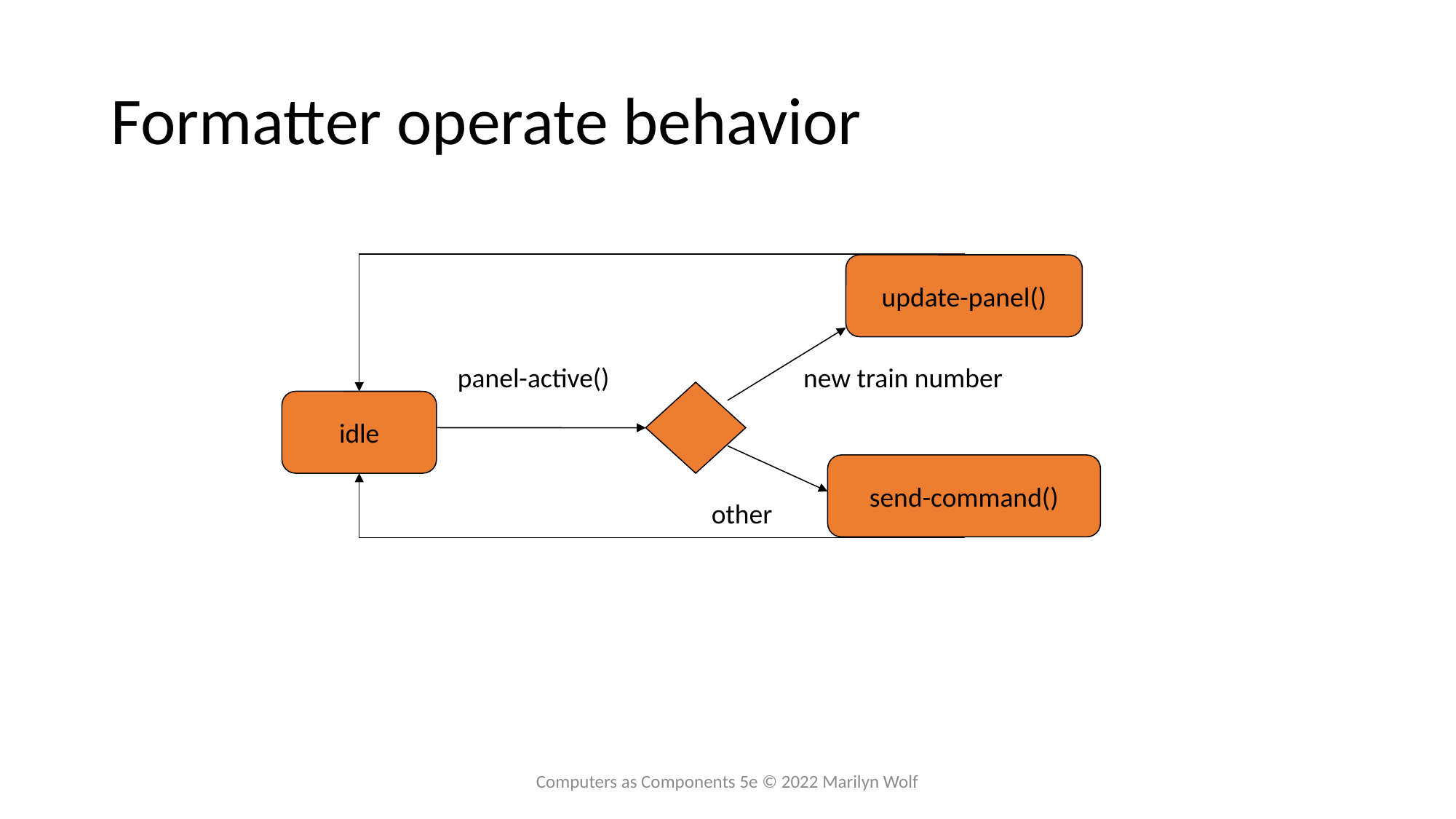

# Formatter operate behavior
update-panel()

panel-active()
new train number

idle

send-command()
other
Computers as Components 5e © 2022 Marilyn Wolf